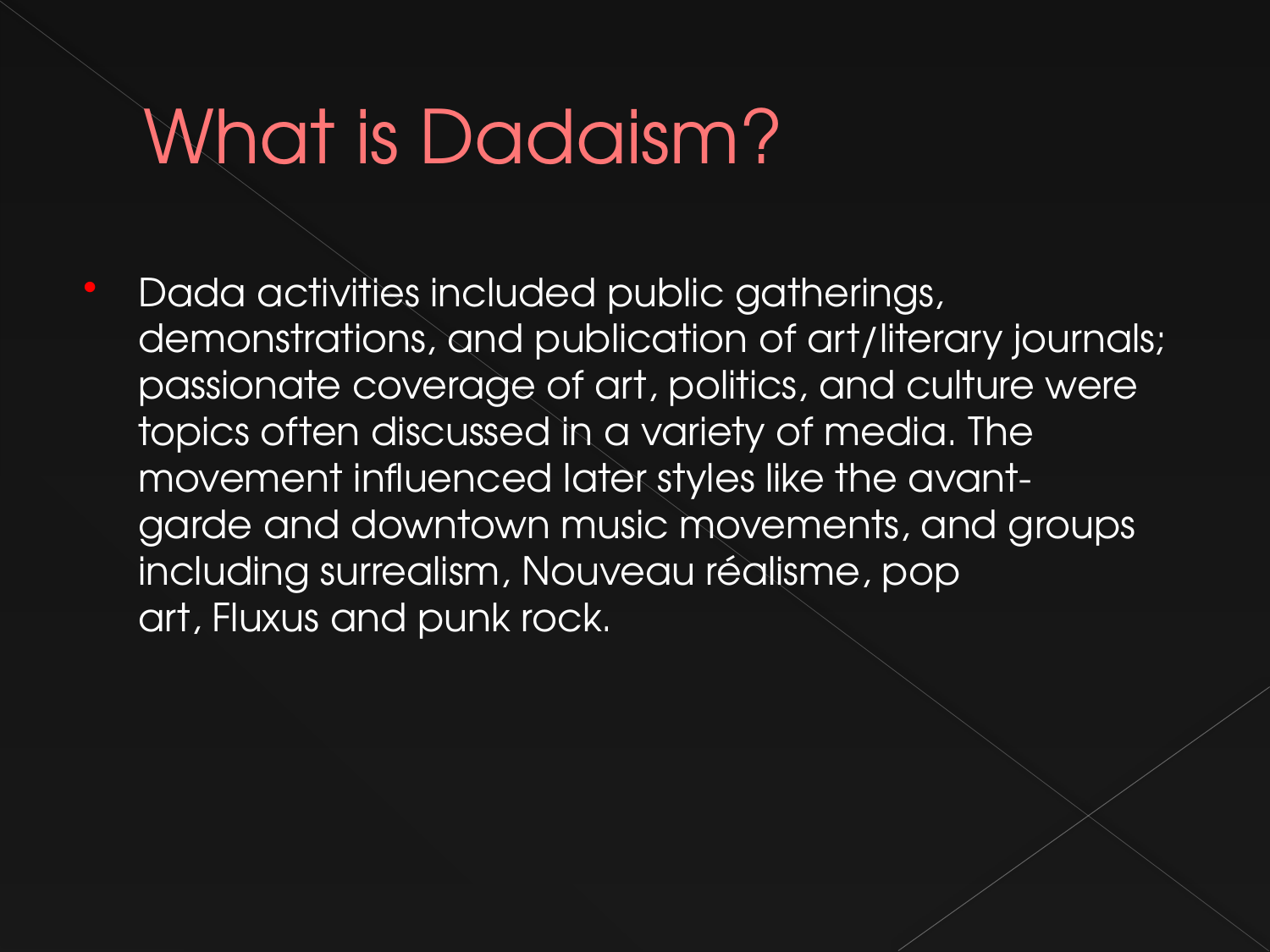

# What is Dadaism?
Dada activities included public gatherings, demonstrations, and publication of art/literary journals; passionate coverage of art, politics, and culture were topics often discussed in a variety of media. The movement influenced later styles like the avant-garde and downtown music movements, and groups including surrealism, Nouveau réalisme, pop art, Fluxus and punk rock.